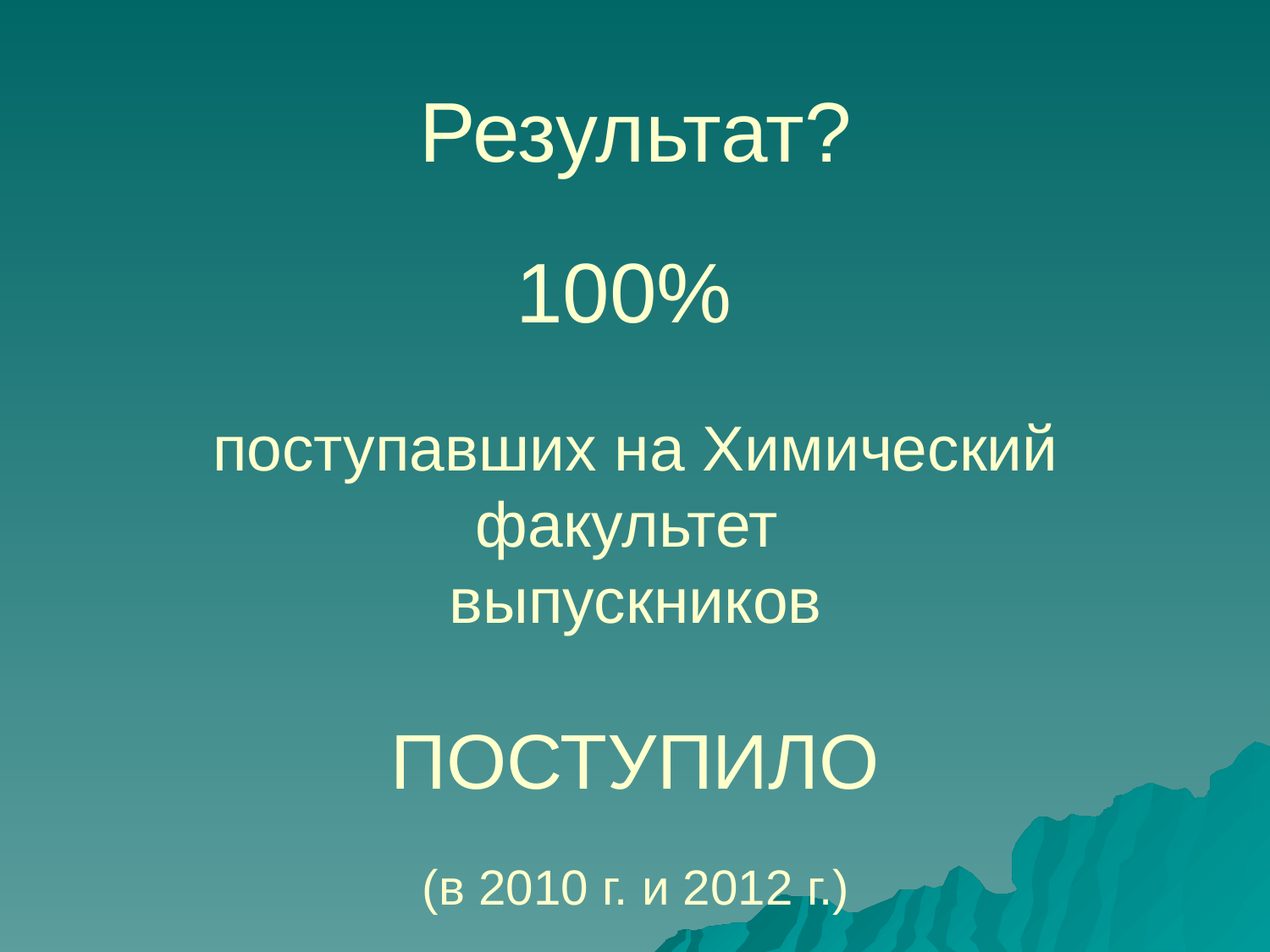

Результат?
100%
поступавших на Химический факультет
выпускников
ПОСТУПИЛО
(в 2010 г. и 2012 г.)